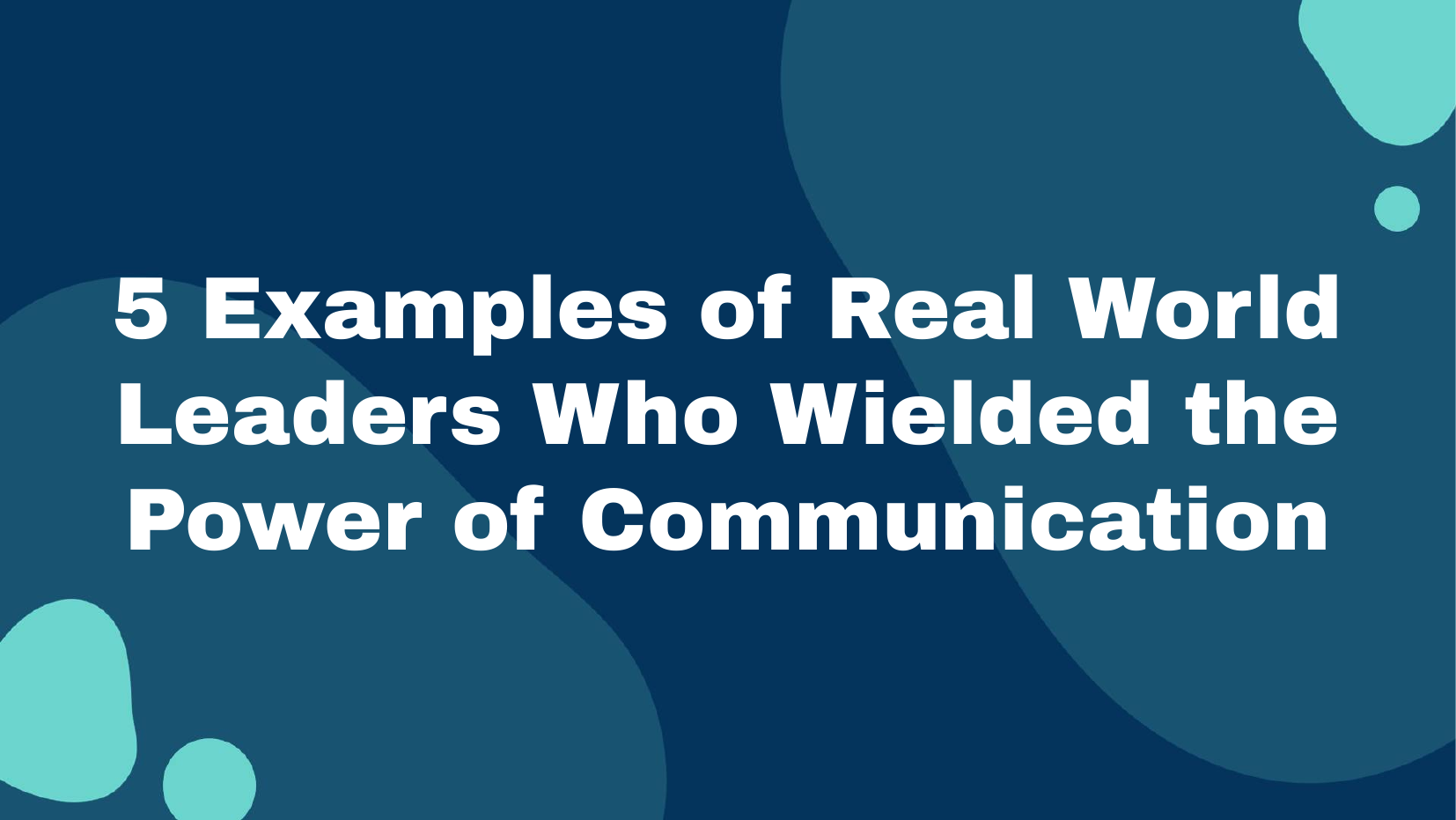

# 5 Examples of Real World Leaders Who Wielded the Power of Communication